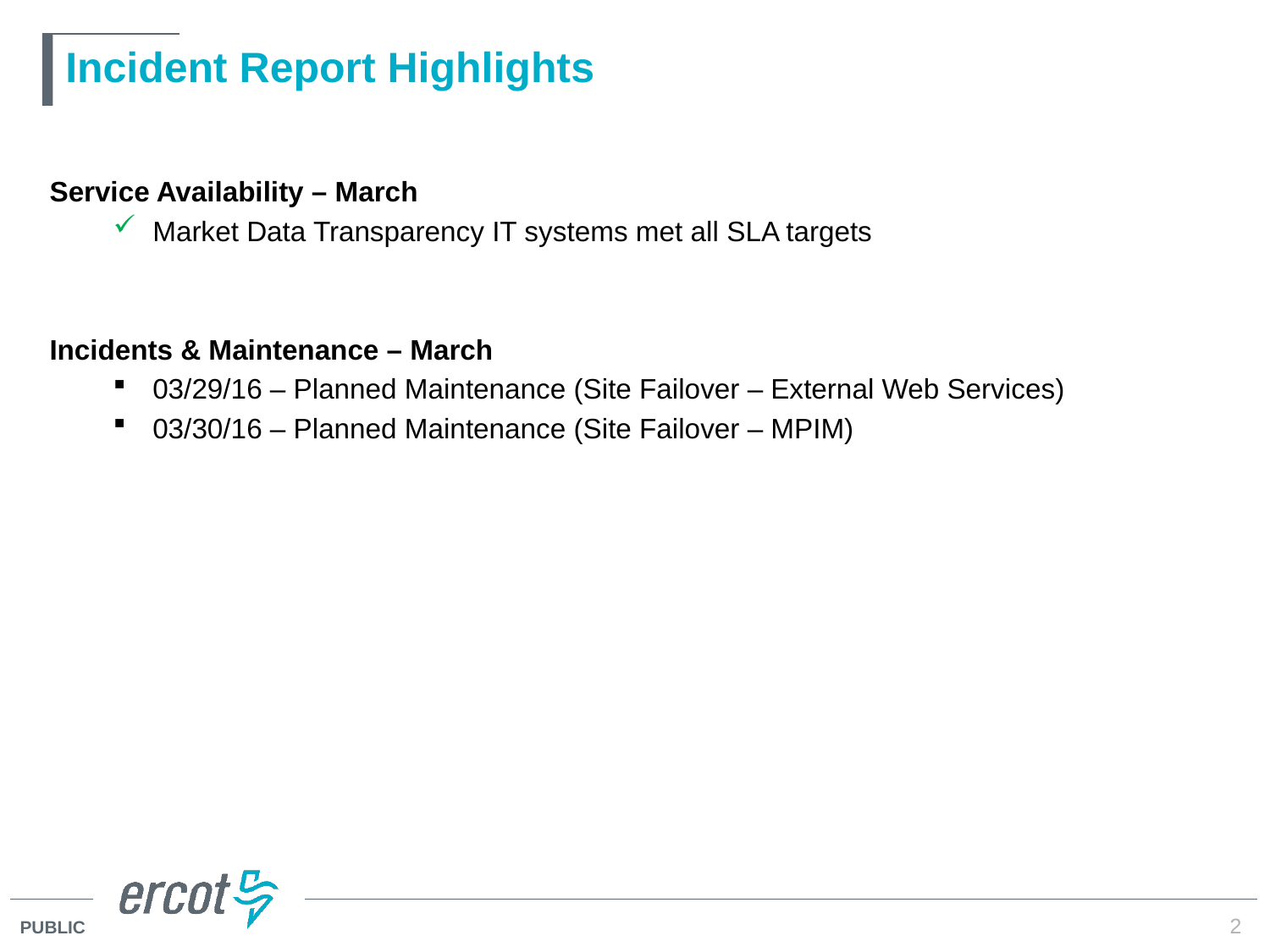

# Incident Report Highlights

Service Availability – March
Market Data Transparency IT systems met all SLA targets

Incidents & Maintenance – March
03/29/16 – Planned Maintenance (Site Failover – External Web Services)
03/30/16 – Planned Maintenance (Site Failover – MPIM)

2